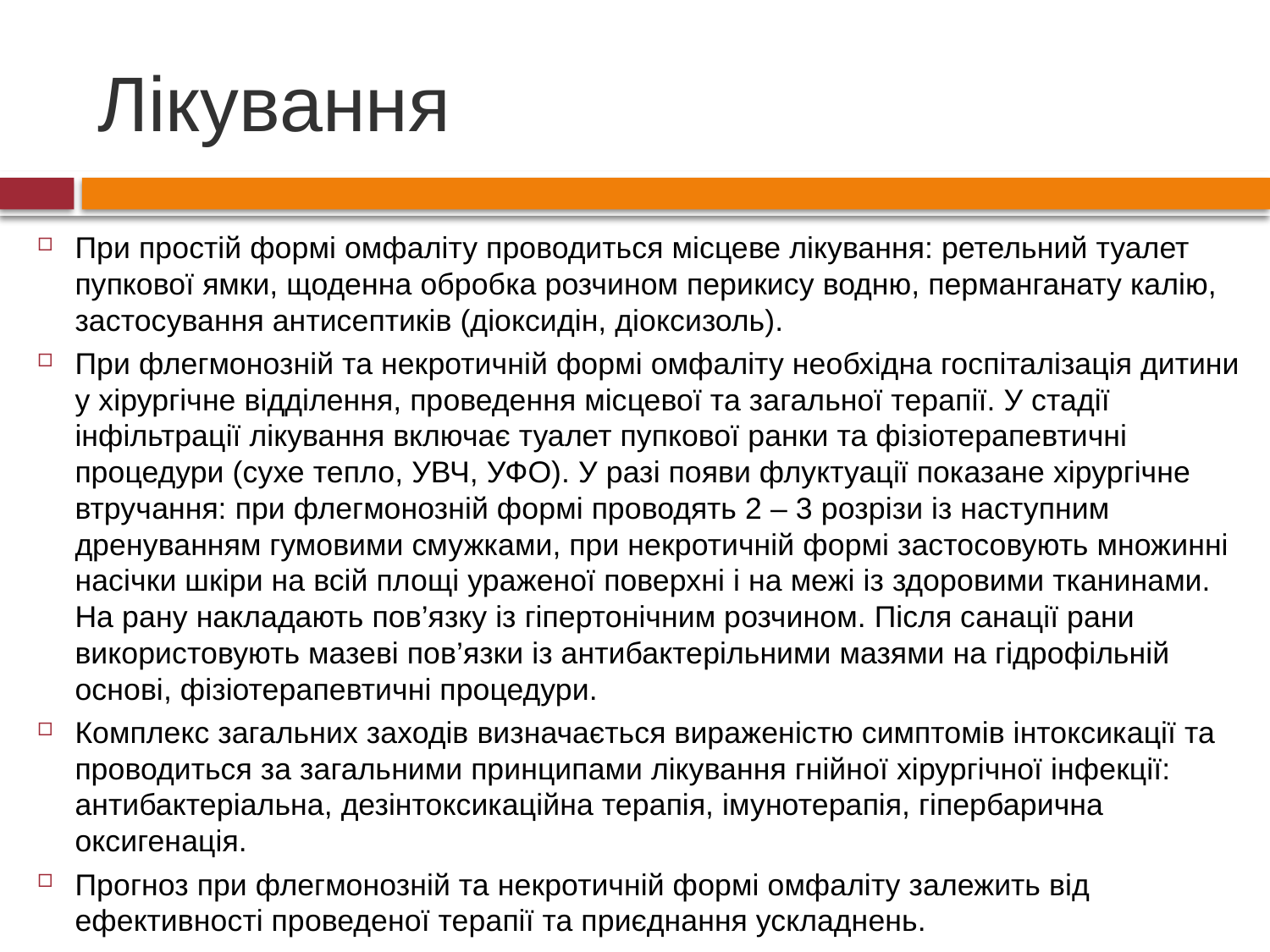

# Лікування
При простій формі омфаліту проводиться місцеве лікування: ретельний туалет пупкової ямки, щоденна обробка розчином перикису водню, перманганату калію, застосування антисептиків (діоксидін, діоксизоль).
При флегмонозній та некротичній формі омфаліту необхідна госпіталізація дитини у хірургічне відділення, проведення місцевої та загальної терапії. У стадії інфільтрації лікування включає туалет пупкової ранки та фізіотерапевтичні процедури (сухе тепло, УВЧ, УФО). У разі появи флуктуації показане хірургічне втручання: при флегмонозній формі проводять 2 – 3 розрізи із наступним дренуванням гумовими смужками, при некротичній формі застосовують множинні насічки шкіри на всій площі ураженої поверхні і на межі із здоровими тканинами. На рану накладають пов’язку із гіпертонічним розчином. Після санації рани використовують мазеві пов’язки із антибактерільними мазями на гідрофільній основі, фізіотерапевтичні процедури.
Комплекс загальних заходів визначається вираженістю симптомів інтоксикації та проводиться за загальними принципами лікування гнійної хірургічної інфекції: антибактеріальна, дезінтоксикаційна терапія, імунотерапія, гіпербарична оксигенація.
Прогноз при флегмонозній та некротичній формі омфаліту залежить від ефективності проведеної терапії та приєднання ускладнень.